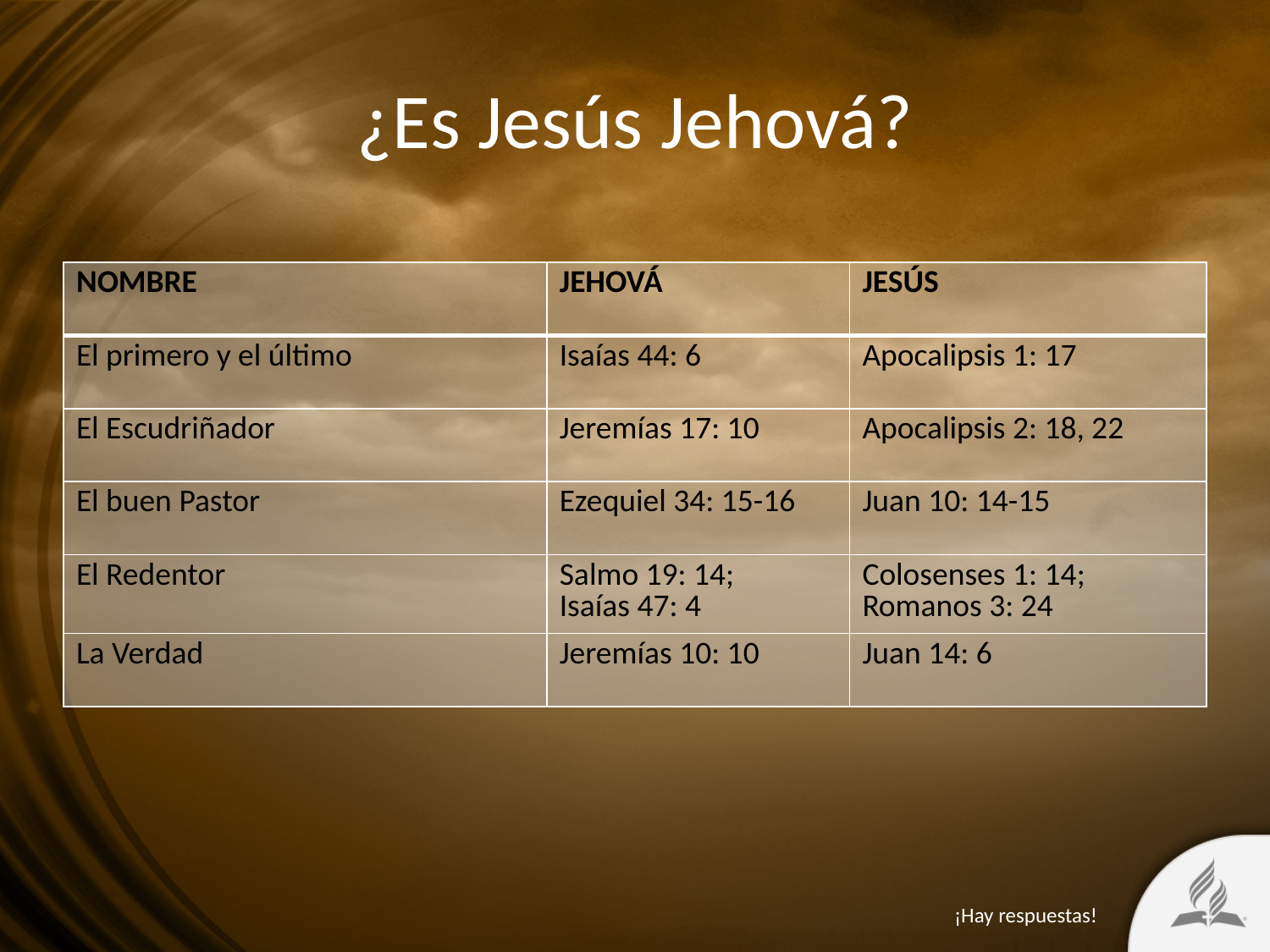

# ¿Es Jesús Jehová?
| NOMBRE | JEHOVÁ | JESÚS |
| --- | --- | --- |
| El primero y el último | Isaías 44: 6 | Apocalipsis 1: 17 |
| El Escudriñador | Jeremías 17: 10 | Apocalipsis 2: 18, 22 |
| El buen Pastor | Ezequiel 34: 15-16 | Juan 10: 14-15 |
| El Redentor | Salmo 19: 14; Isaías 47: 4 | Colosenses 1: 14; Romanos 3: 24 |
| La Verdad | Jeremías 10: 10 | Juan 14: 6 |
¡Hay respuestas!